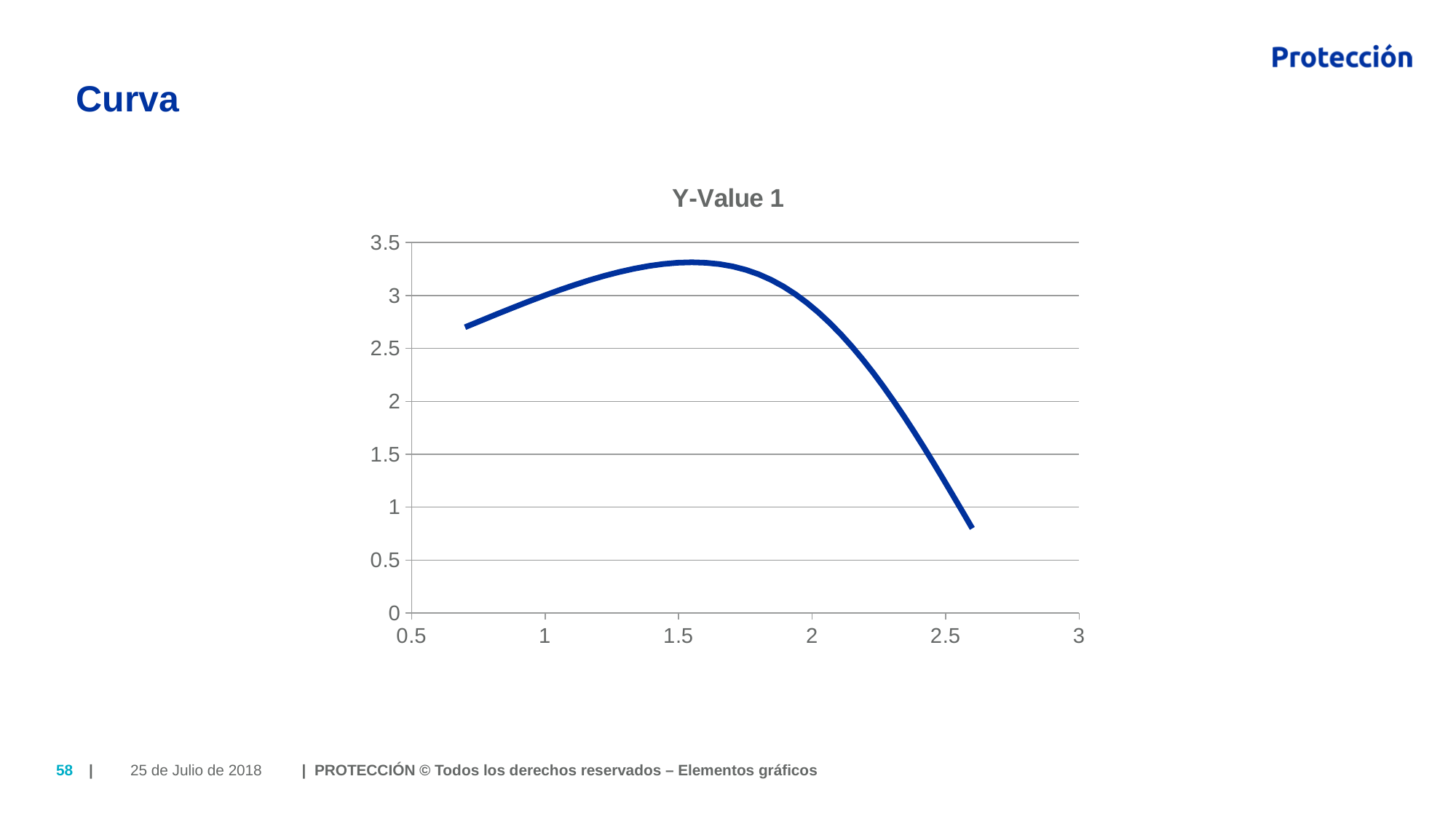

# Curva

### Chart:

| Category | Y-Value 1 |
|---|---|
25 de Julio de 2018
58
|                                                  |  PROTECCIÓN © Todos los derechos reservados – Elementos gráficos